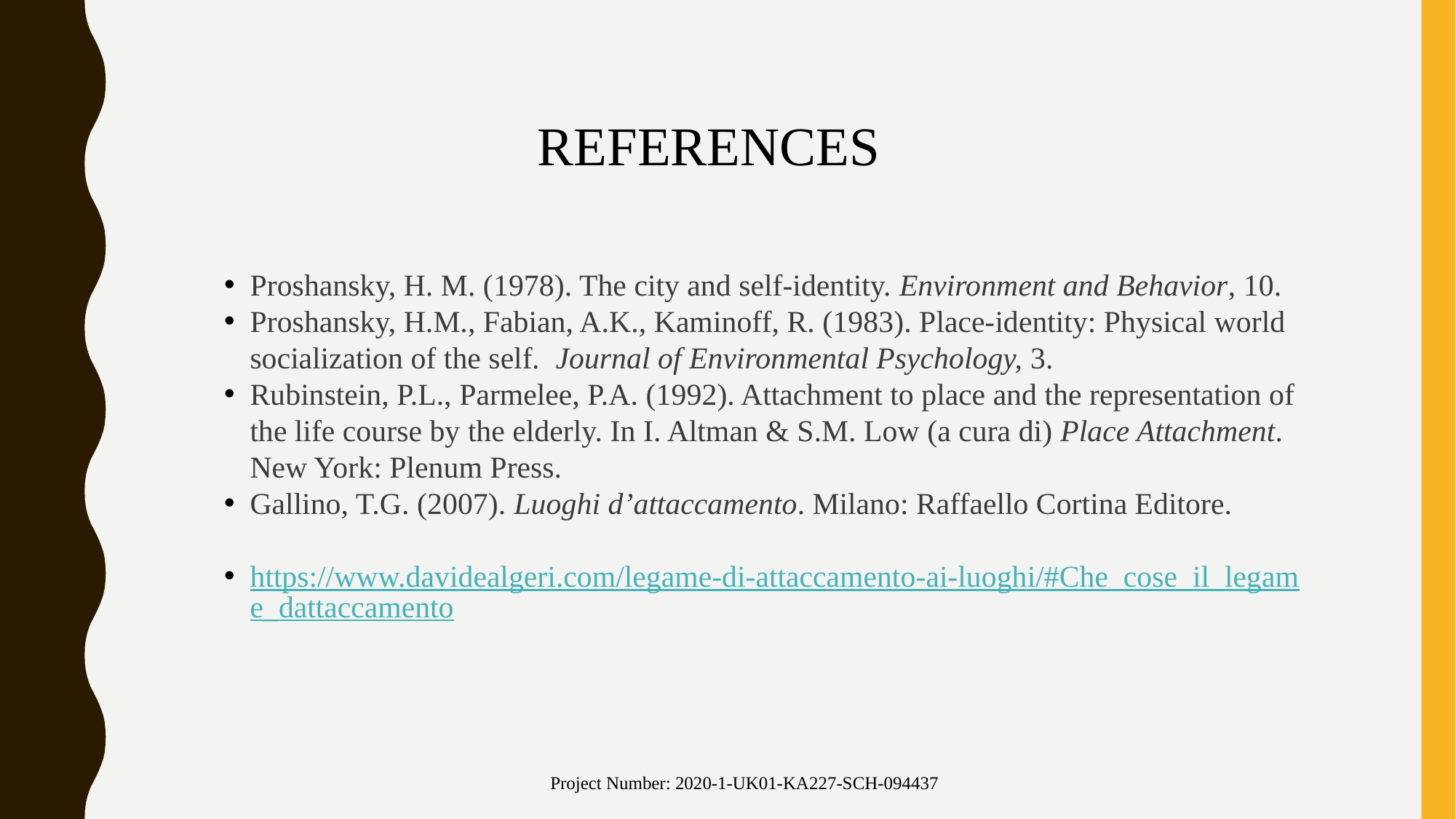

REFERENCES
Proshansky, H. M. (1978). The city and self-identity. Environment and Behavior, 10.
Proshansky, H.M., Fabian, A.K., Kaminoff, R. (1983). Place-identity: Physical world socialization of the self.  Journal of Environmental Psychology, 3.
Rubinstein, P.L., Parmelee, P.A. (1992). Attachment to place and the representation of the life course by the elderly. In I. Altman & S.M. Low (a cura di) Place Attachment. New York: Plenum Press.
Gallino, T.G. (2007). Luoghi d’attaccamento. Milano: Raffaello Cortina Editore.

https://www.davidealgeri.com/legame-di-attaccamento-ai-luoghi/#Che_cose_il_legame_dattaccamento

Project Number: 2020-1-UK01-KA227-SCH-094437